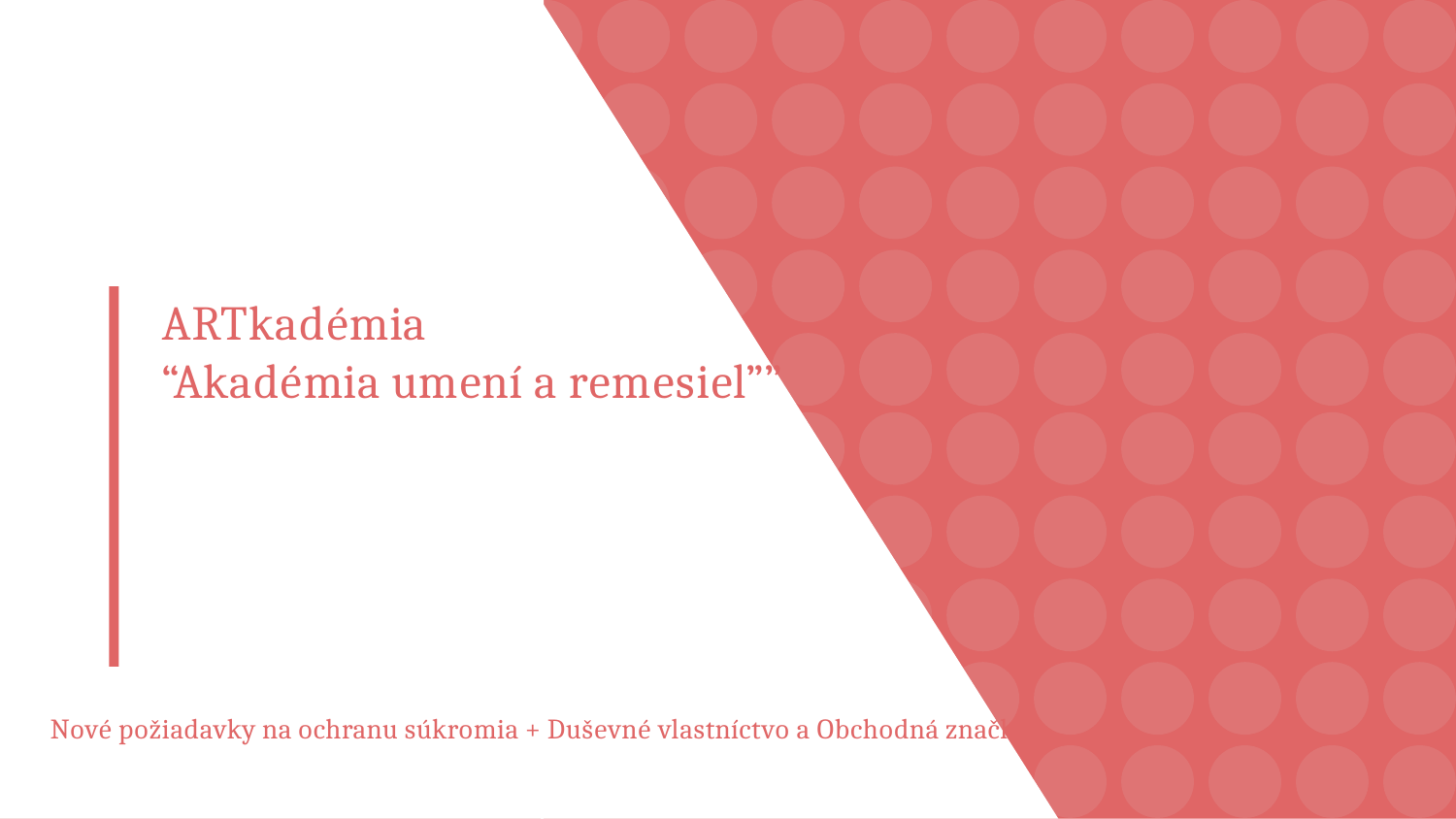

ARTkadémia
“Akadémia umení a remesiel””

Nové požiadavky na ochranu súkromia + Duševné vlastníctvo a Obchodná značka